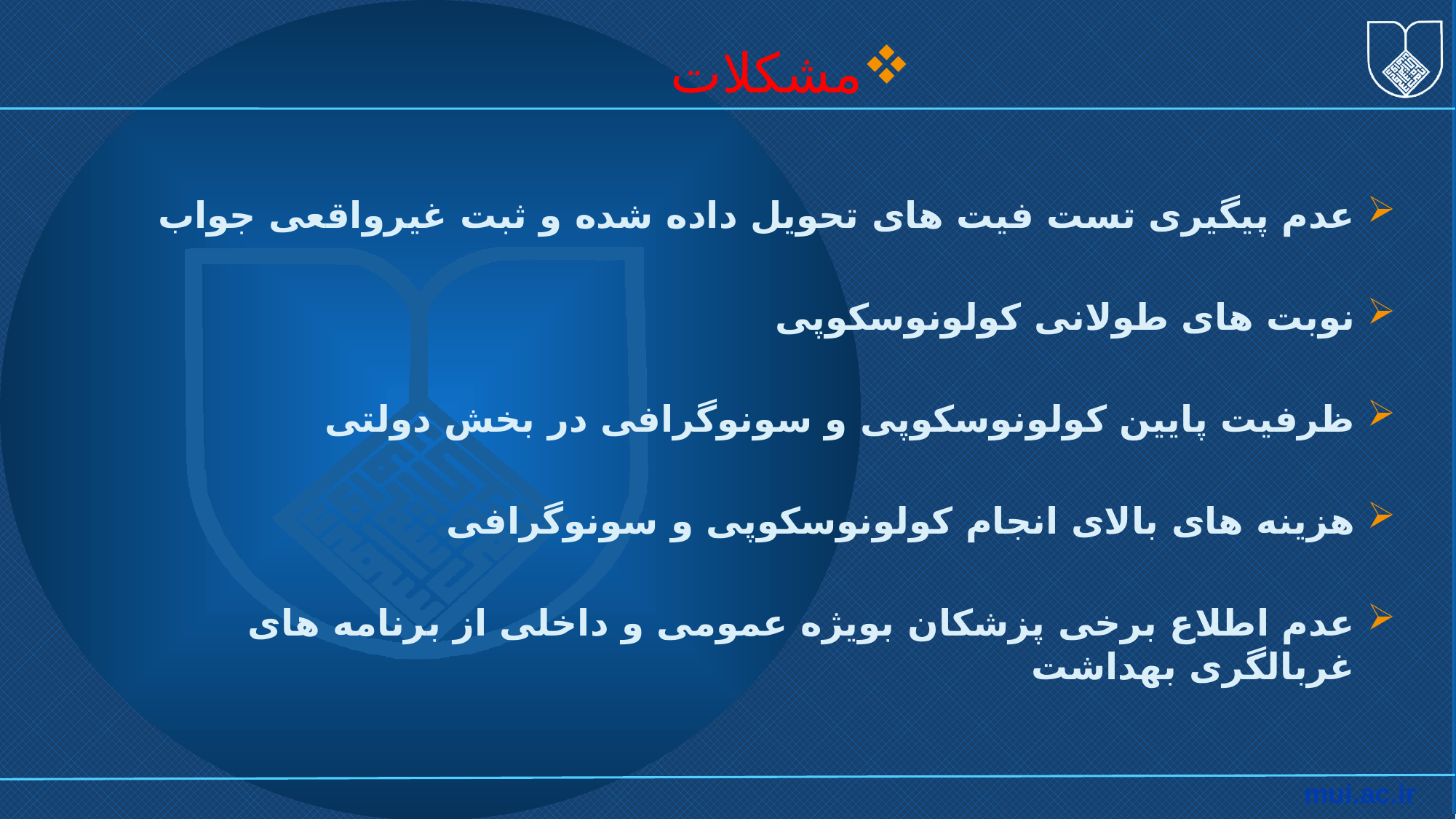

#
مشکلات
عدم پیگیری تست فیت های تحویل داده شده و ثبت غیرواقعی جواب

نوبت های طولانی کولونوسکوپی

ظرفیت پایین کولونوسکوپی و سونوگرافی در بخش دولتی

هزینه های بالای انجام کولونوسکوپی و سونوگرافی

عدم اطلاع برخی پزشکان بویژه عمومی و داخلی از برنامه های غربالگری بهداشت